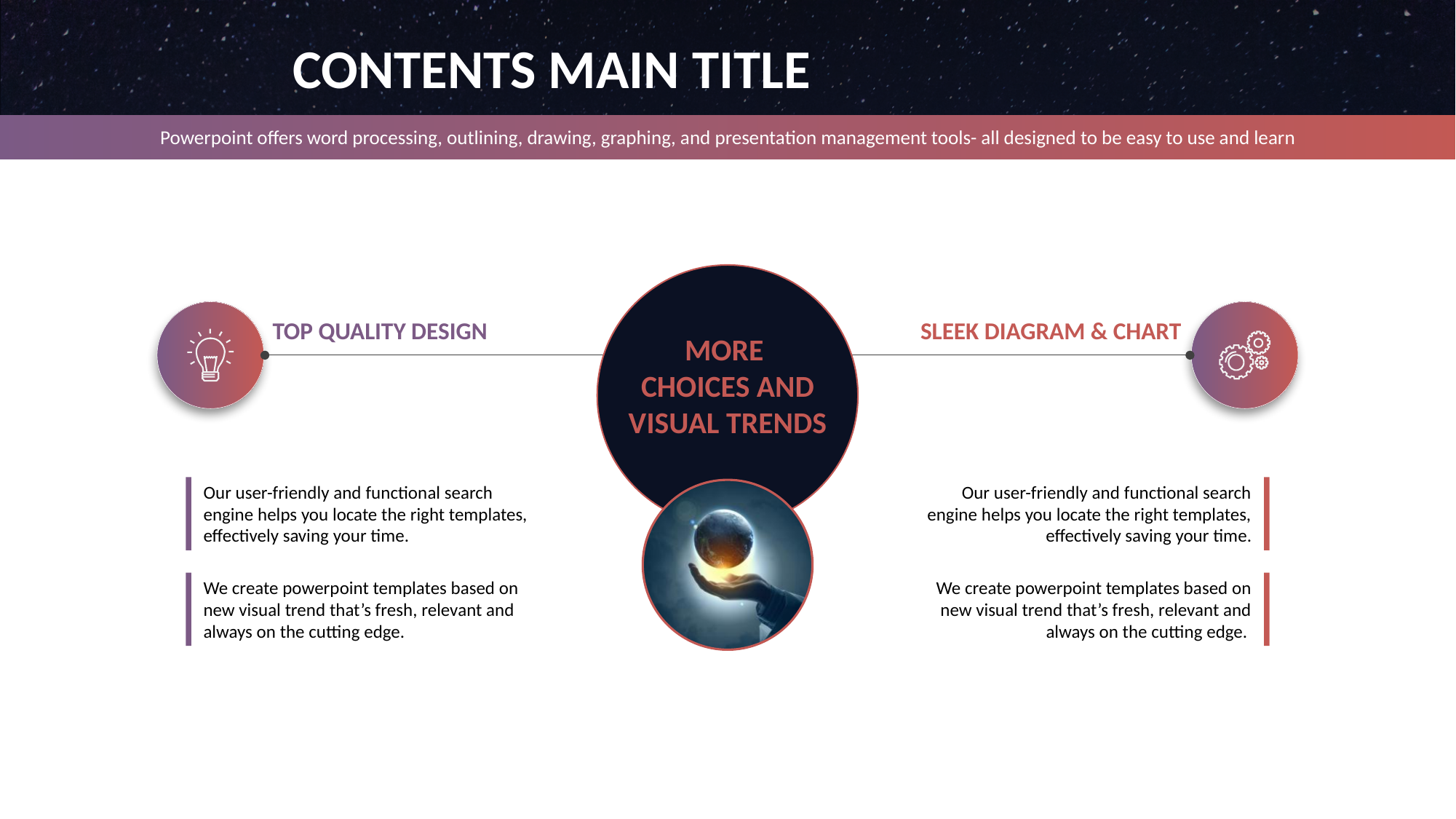

CONTENTS MAIN TITLE
Powerpoint offers word processing, outlining, drawing, graphing, and presentation management tools- all designed to be easy to use and learn

TOP QUALITY DESIGN
SLEEK DIAGRAM & CHART
MORE
CHOICES AND VISUAL TRENDS
Our user-friendly and functional search engine helps you locate the right templates, effectively saving your time.

Our user-friendly and functional search engine helps you locate the right templates, effectively saving your time.

We create powerpoint templates based on new visual trend that’s fresh, relevant and always on the cutting edge.

We create powerpoint templates based on new visual trend that’s fresh, relevant and always on the cutting edge.